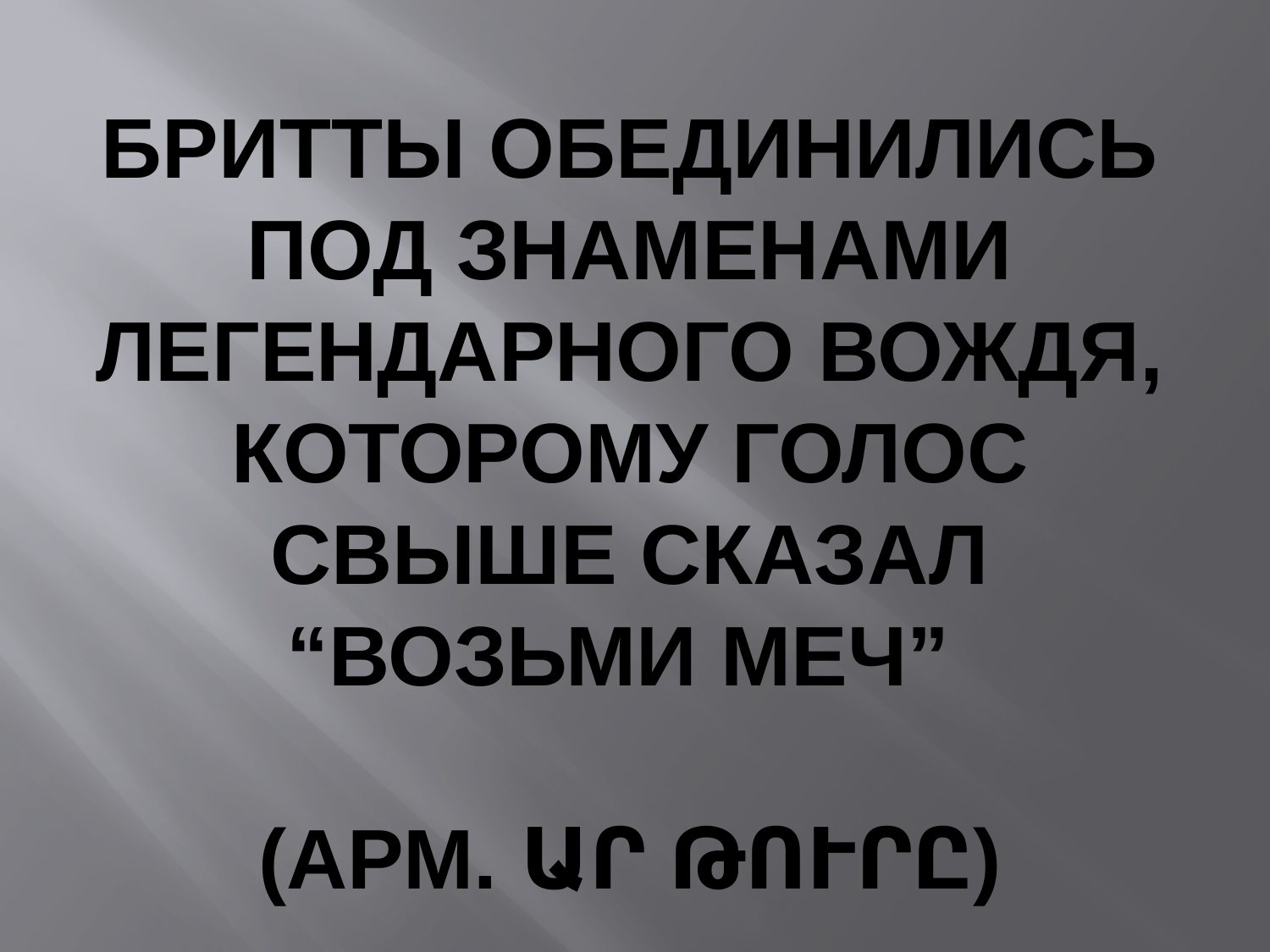

# бритты обединились под знаменами легендарного вождя, которому голос свыше сказал “возьми меч” (арм. Ար թուրը)